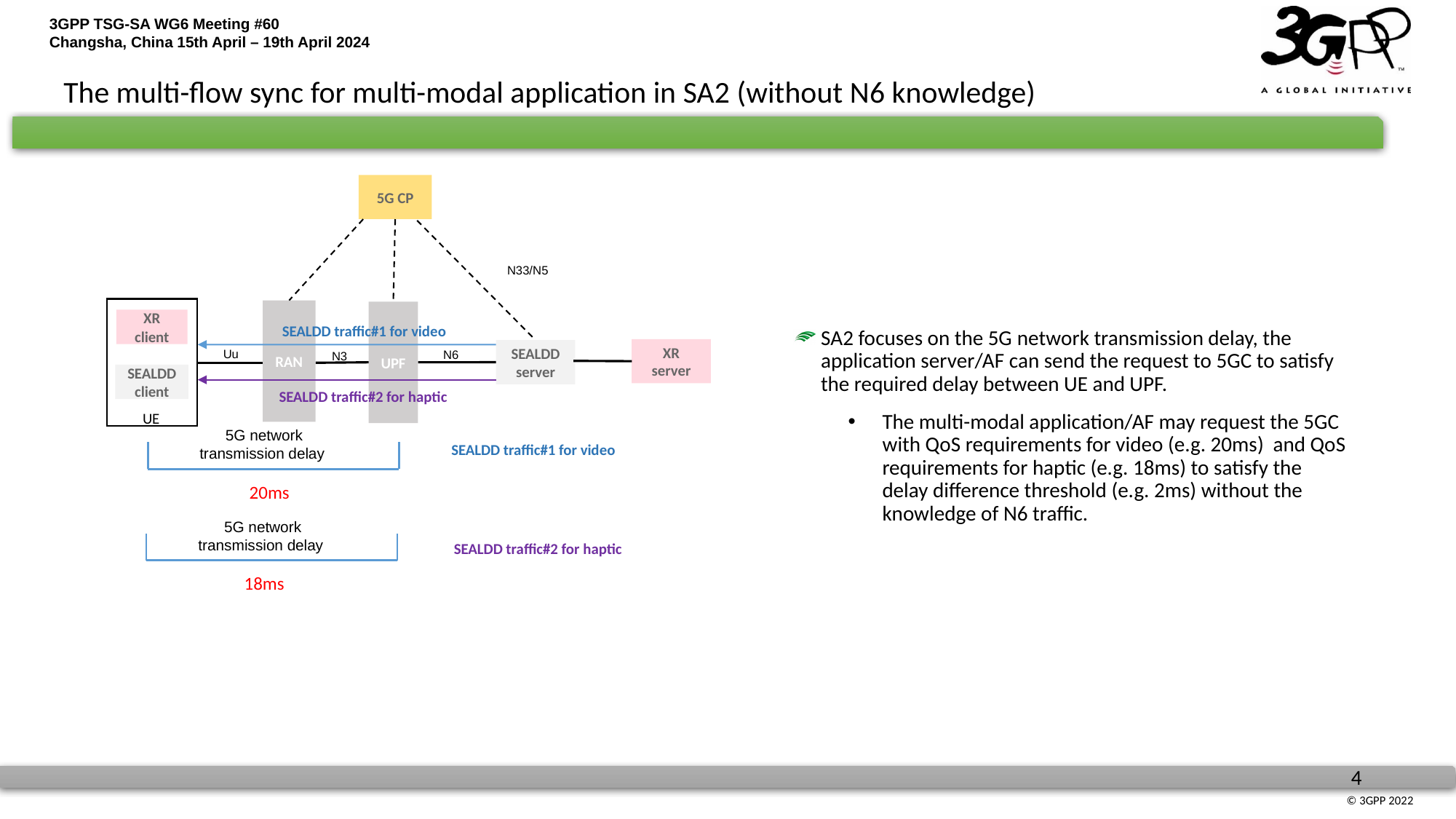

# The multi-flow sync for multi-modal application in SA2 (without N6 knowledge)
5G CP
N33/N5

RAN
UPF
XR client
SEALDD traffic#1 for video
SA2 focuses on the 5G network transmission delay, the application server/AF can send the request to 5GC to satisfy the required delay between UE and UPF.
The multi-modal application/AF may request the 5GC with QoS requirements for video (e.g. 20ms)  and QoS requirements for haptic (e.g. 18ms) to satisfy the delay difference threshold (e.g. 2ms) without the knowledge of N6 traffic.
XR server
SEALDD server
Uu
N6
N3
SEALDD client
SEALDD traffic#2 for haptic
UE
5G network transmission delay
SEALDD traffic#1 for video
20ms
5G network transmission delay
SEALDD traffic#2 for haptic
18ms